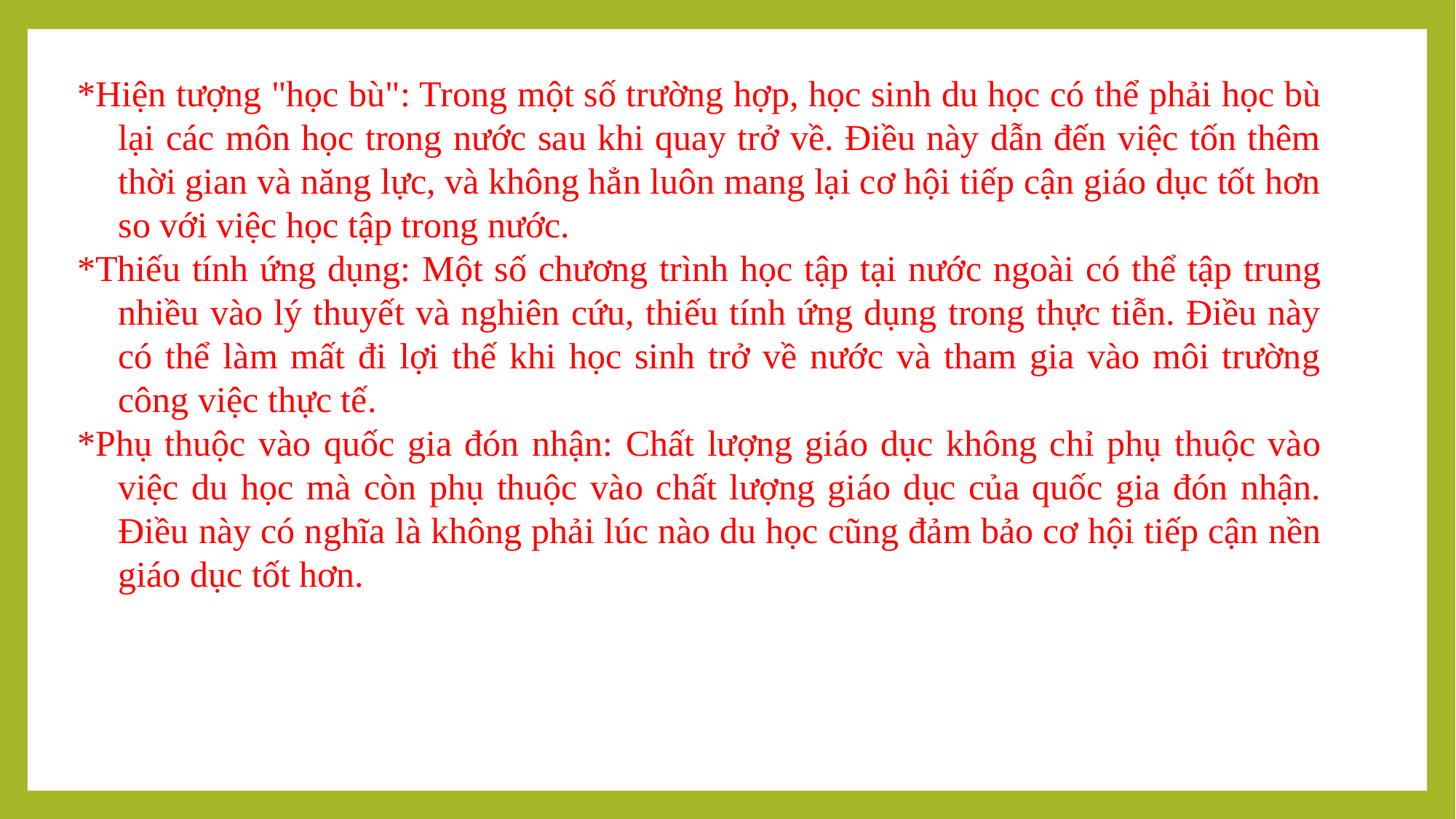

*Hiện tượng "học bù": Trong một số trường hợp, học sinh du học có thể phải học bù lại các môn học trong nước sau khi quay trở về. Điều này dẫn đến việc tốn thêm thời gian và năng lực, và không hẳn luôn mang lại cơ hội tiếp cận giáo dục tốt hơn so với việc học tập trong nước.
*Thiếu tính ứng dụng: Một số chương trình học tập tại nước ngoài có thể tập trung nhiều vào lý thuyết và nghiên cứu, thiếu tính ứng dụng trong thực tiễn. Điều này có thể làm mất đi lợi thế khi học sinh trở về nước và tham gia vào môi trường công việc thực tế.
*Phụ thuộc vào quốc gia đón nhận: Chất lượng giáo dục không chỉ phụ thuộc vào việc du học mà còn phụ thuộc vào chất lượng giáo dục của quốc gia đón nhận. Điều này có nghĩa là không phải lúc nào du học cũng đảm bảo cơ hội tiếp cận nền giáo dục tốt hơn.